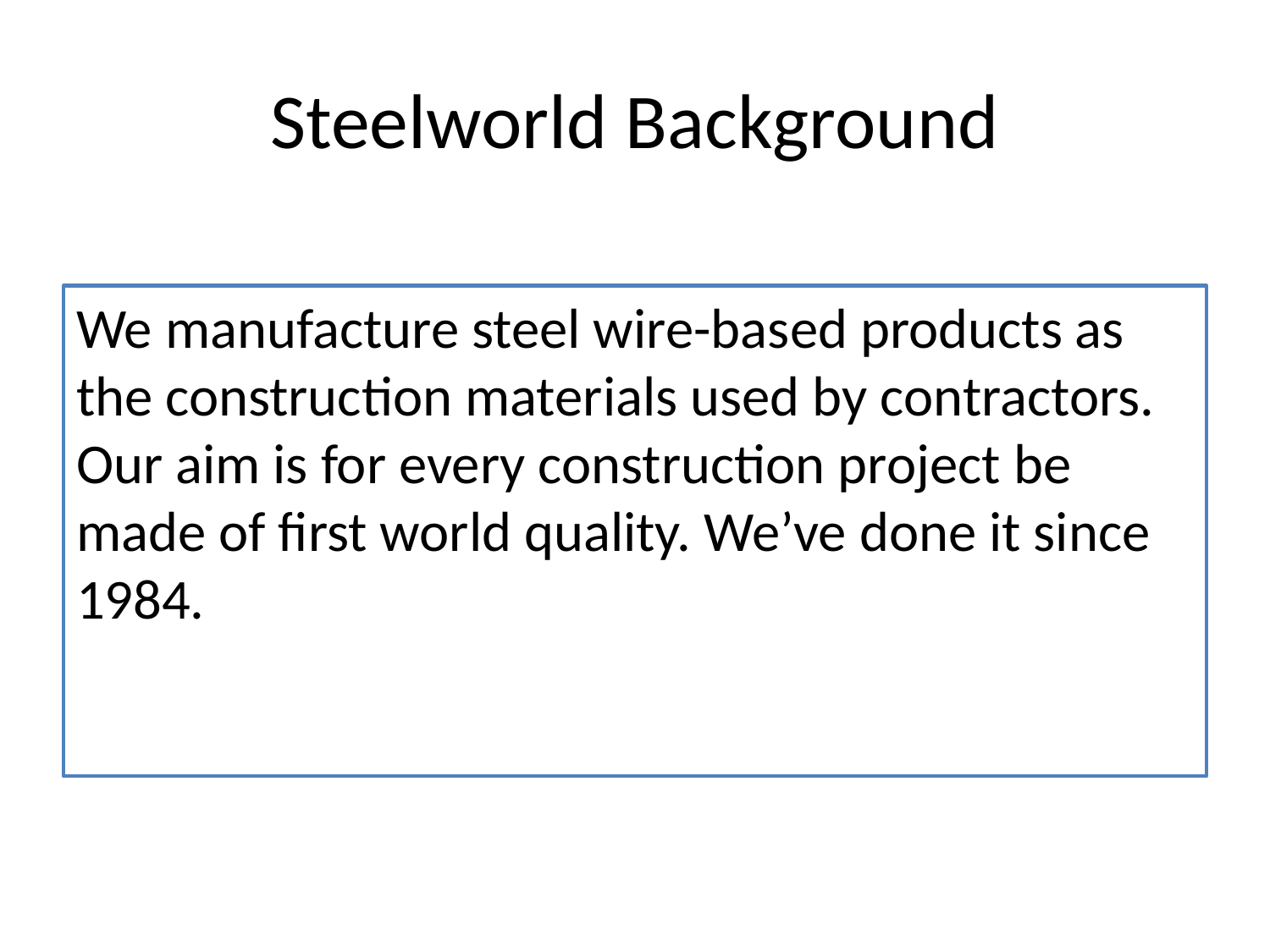

# Steelworld Background
We manufacture steel wire-based products as the construction materials used by contractors. Our aim is for every construction project be made of first world quality. We’ve done it since 1984.